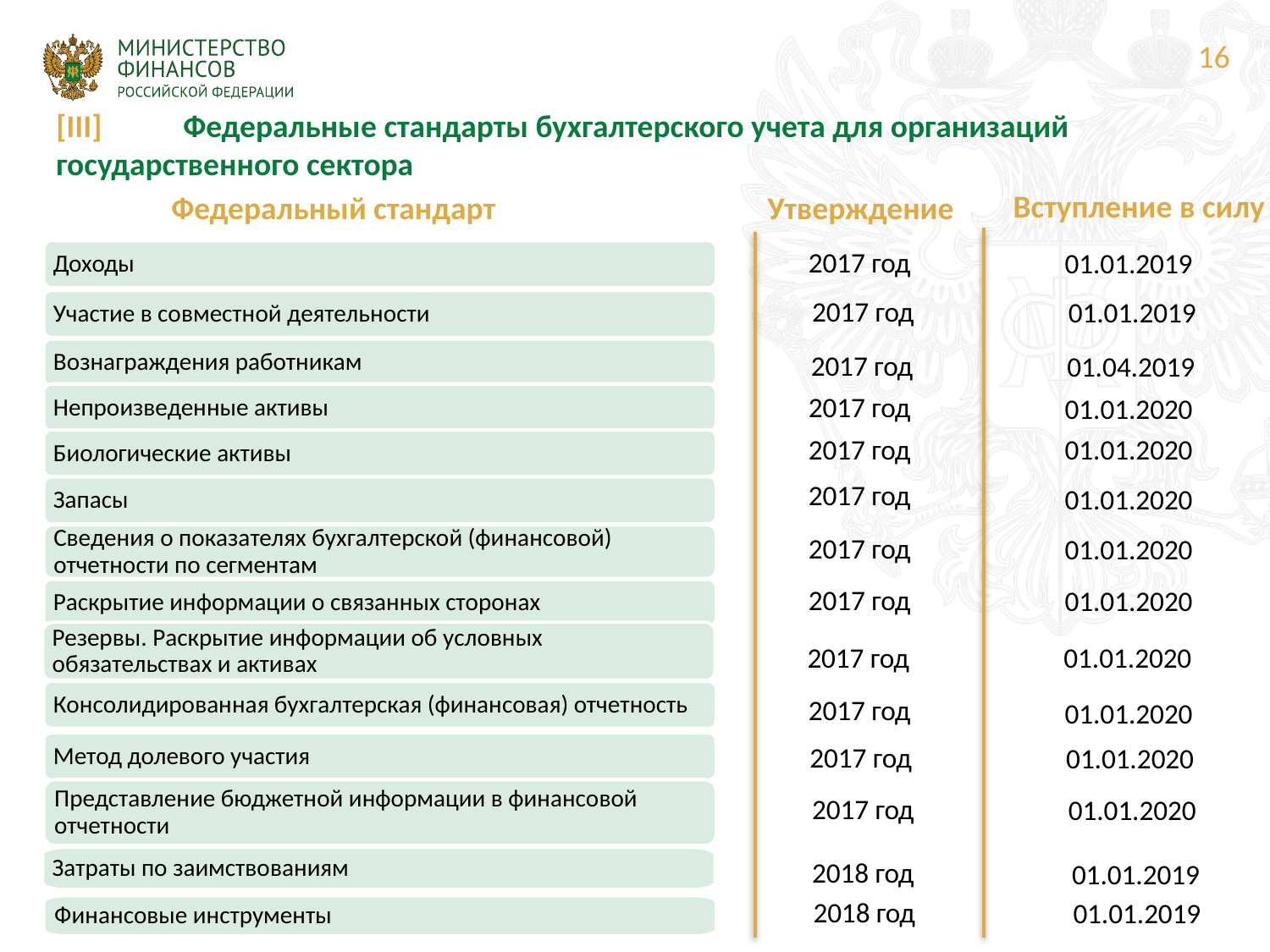

16
[III] 	Федеральные стандарты бухгалтерского учета для организаций государственного сектора
Вступление в силу
Федеральный стандарт
Утверждение
2017 год
01.01.2019
Доходы
2017 год
01.01.2019
Участие в совместной деятельности
Вознаграждения работникам
2017 год
01.04.2019
2017 год
Непроизведенные активы
01.01.2020
01.01.2020
2017 год
Биологические активы
2017 год
01.01.2020
Запасы
2017 год
Сведения о показателях бухгалтерской (финансовой) отчетности по сегментам
01.01.2020
2017 год
01.01.2020
Раскрытие информации о связанных сторонах
Резервы. Раскрытие информации об условных обязательствах и активах
2017 год
01.01.2020
Консолидированная бухгалтерская (финансовая) отчетность
2017 год
01.01.2020
Метод долевого участия
2017 год
01.01.2020
Представление бюджетной информации в финансовой отчетности
2017 год
01.01.2020
Затраты по заимствованиям
2018 год
01.01.2019
2018 год
01.01.2019
Финансовые инструменты